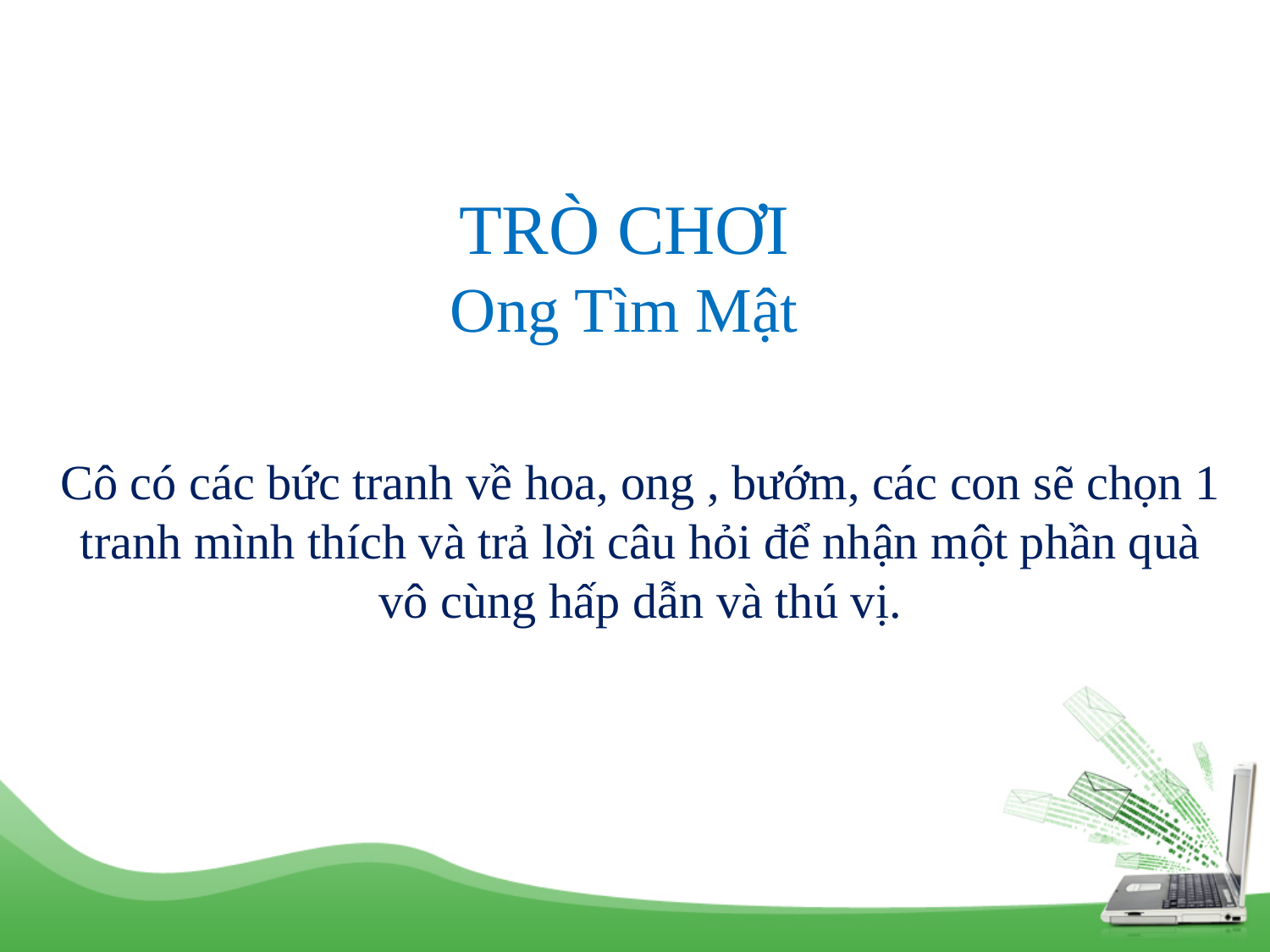

# TRÒ CHƠI Ong Tìm Mật
Cô có các bức tranh về hoa, ong , bướm, các con sẽ chọn 1 tranh mình thích và trả lời câu hỏi để nhận một phần quà vô cùng hấp dẫn và thú vị.